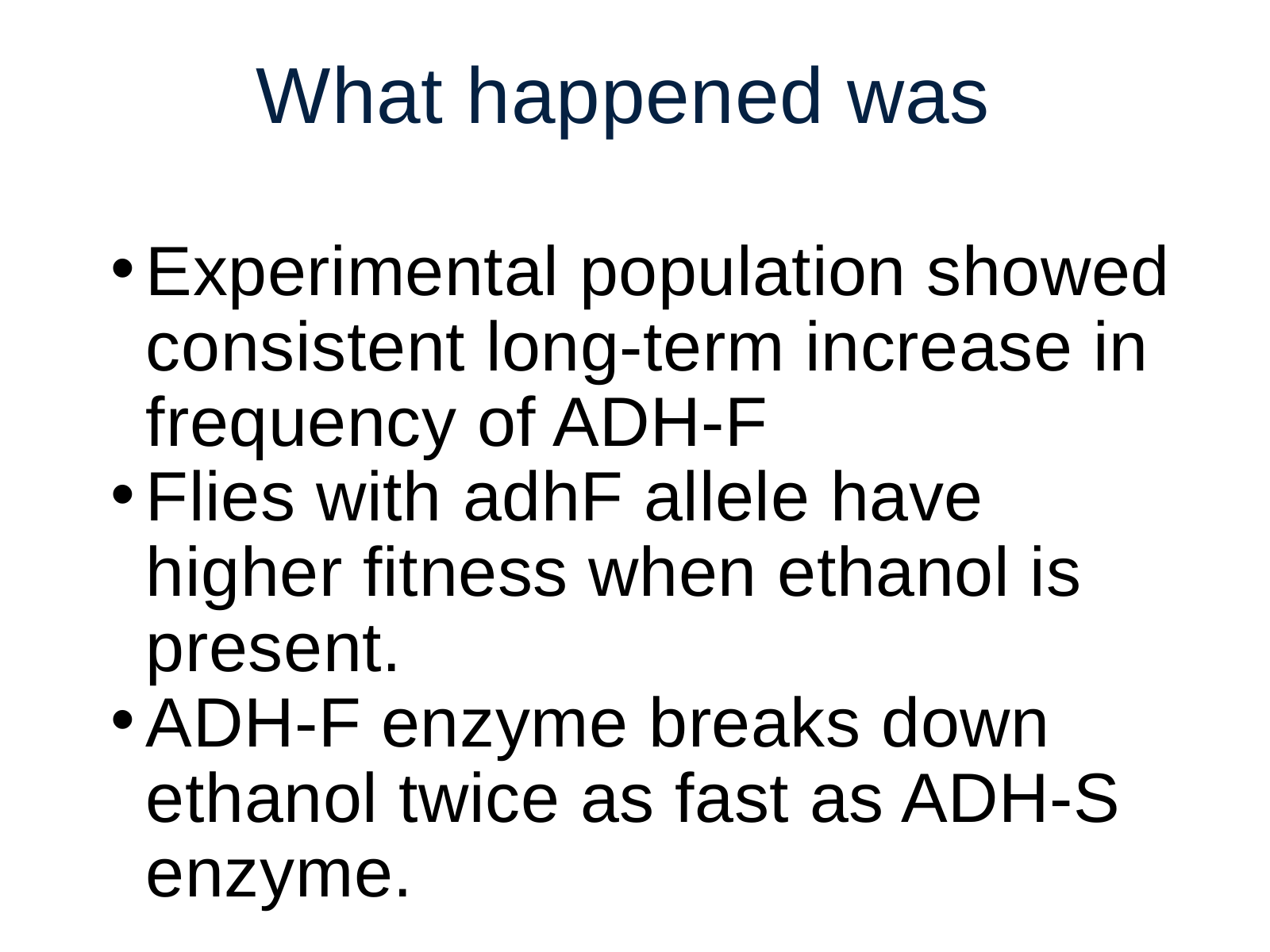

What happened was
Experimental population showed consistent long-term increase in frequency of ADH-F
Flies with adhF allele have higher fitness when ethanol is present.
ADH-F enzyme breaks down ethanol twice as fast as ADH-S enzyme.